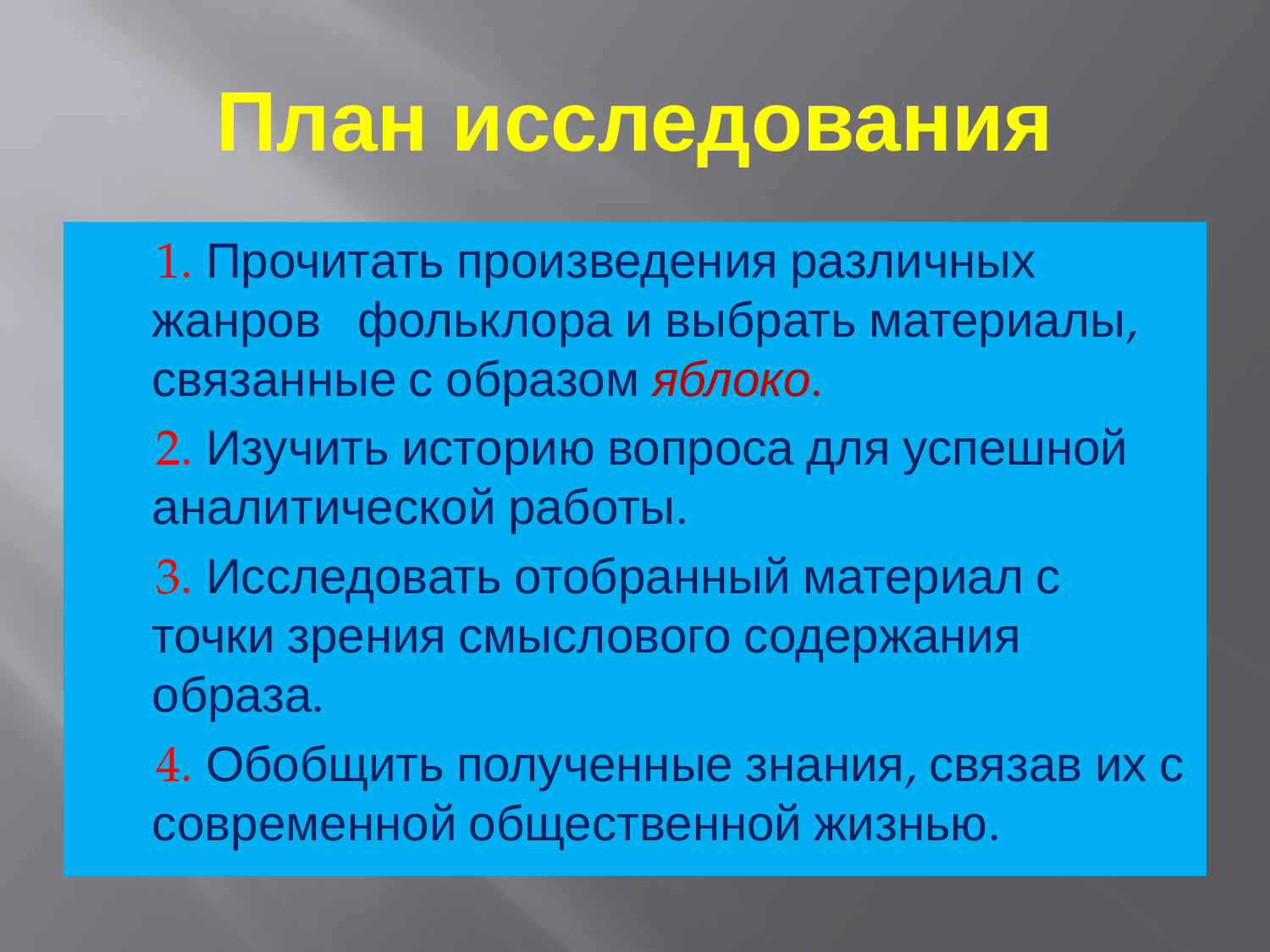

# План исследования
     1. Прочитать произведения различных жанров   фольклора и выбрать материалы, связанные с образом яблоко.
     2. Изучить историю вопроса для успешной аналитической работы.
     3. Исследовать отобранный материал с точки зрения смыслового содержания образа.
     4. Обобщить полученные знания, связав их с современной общественной жизнью.